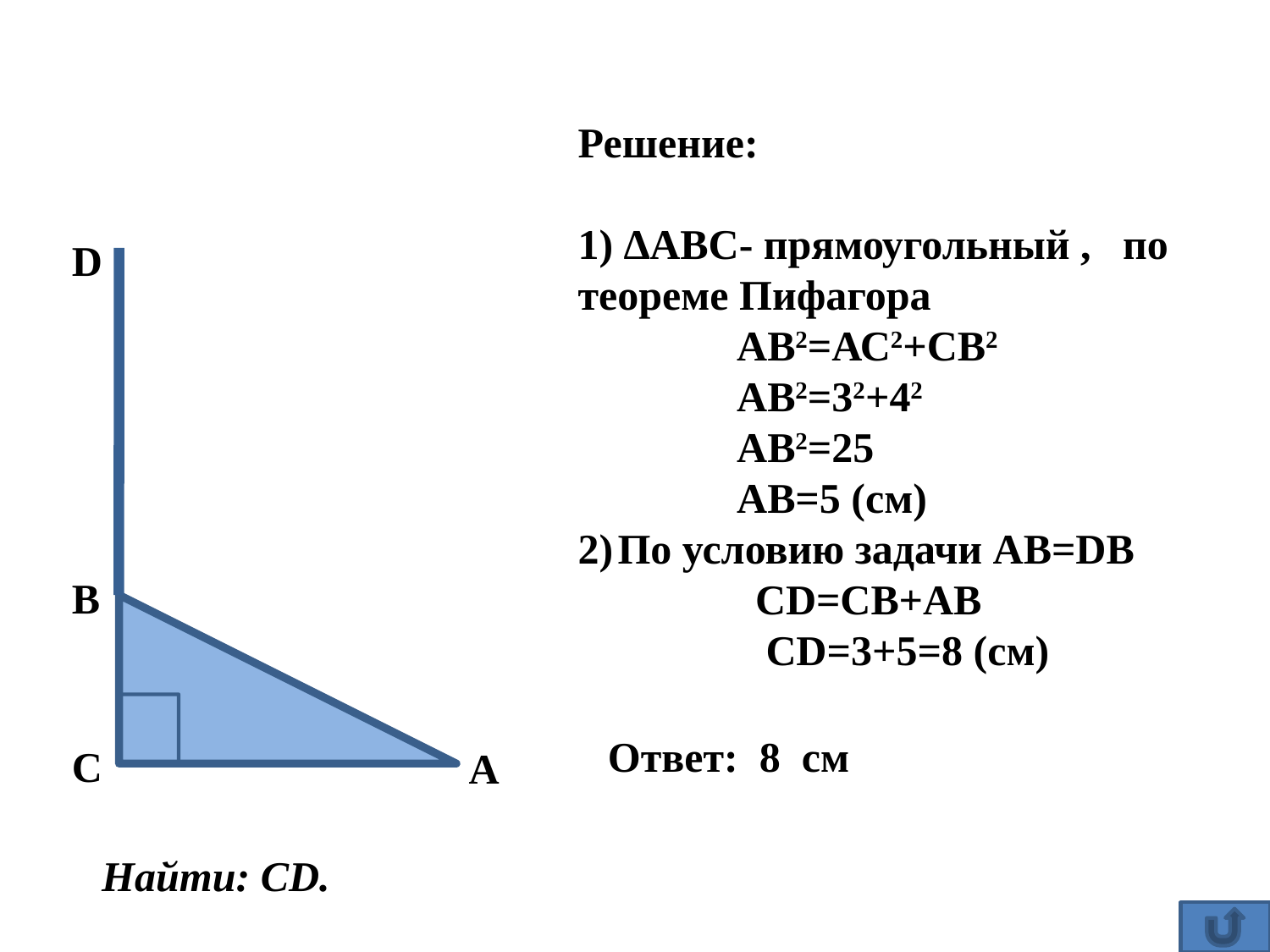

Решение:

1) ∆АВС- прямоугольный ,   по теореме Пифагора
               АВ2=АС2+СВ2
               АВ2=32+42
               АВ2=25
               АВ=5 (см)
2)

D
В

С
А
Найти: CD.
По условию задачи АВ=DB
             CD=СВ+АВ
              CD=3+5=8 (см)
Ответ:  8  см